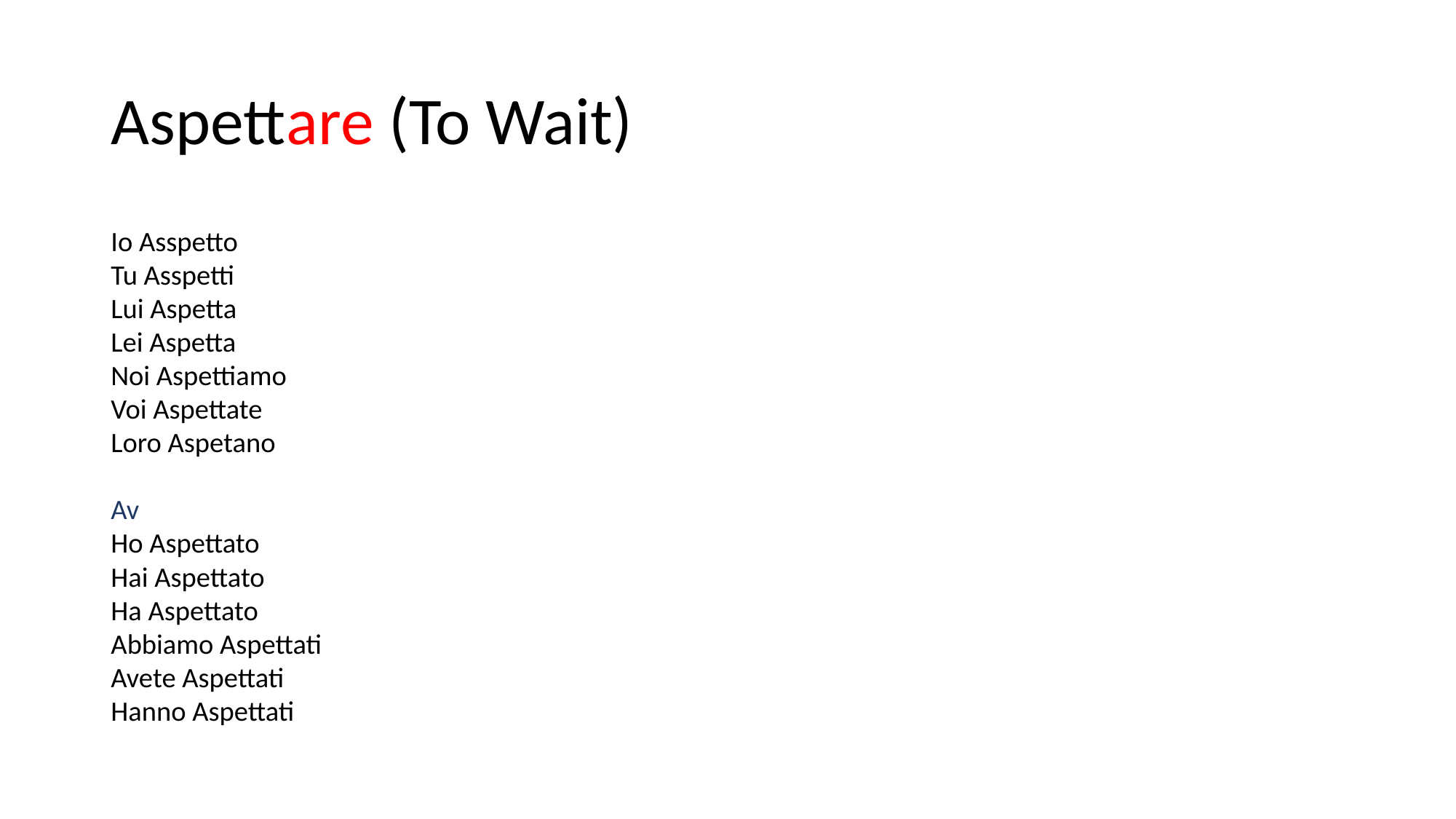

# Aspettare (To Wait)
Io Asspetto
Tu Asspetti
Lui Aspetta
Lei Aspetta
Noi Aspettiamo
Voi Aspettate
Loro Aspetano

Av
Ho Aspettato
Hai Aspettato
Ha Aspettato
Abbiamo Aspettati
Avete Aspettati
Hanno Aspettati